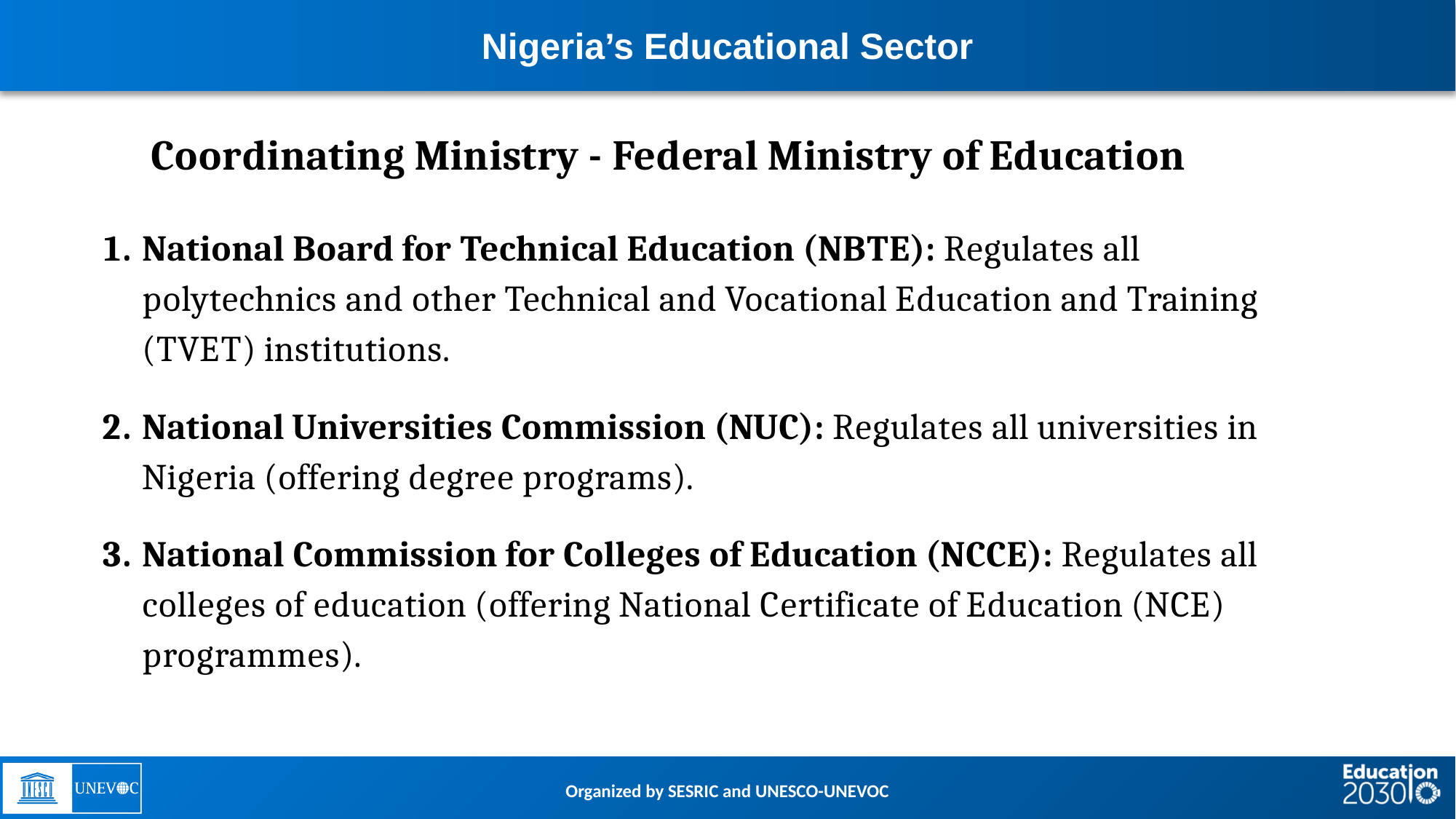

# Nigeria’s Educational Sector
Coordinating Ministry - Federal Ministry of Education
National Board for Technical Education (NBTE): Regulates all polytechnics and other Technical and Vocational Education and Training (TVET) institutions.
National Universities Commission (NUC): Regulates all universities in Nigeria (offering degree programs).
National Commission for Colleges of Education (NCCE): Regulates all colleges of education (offering National Certificate of Education (NCE) programmes).